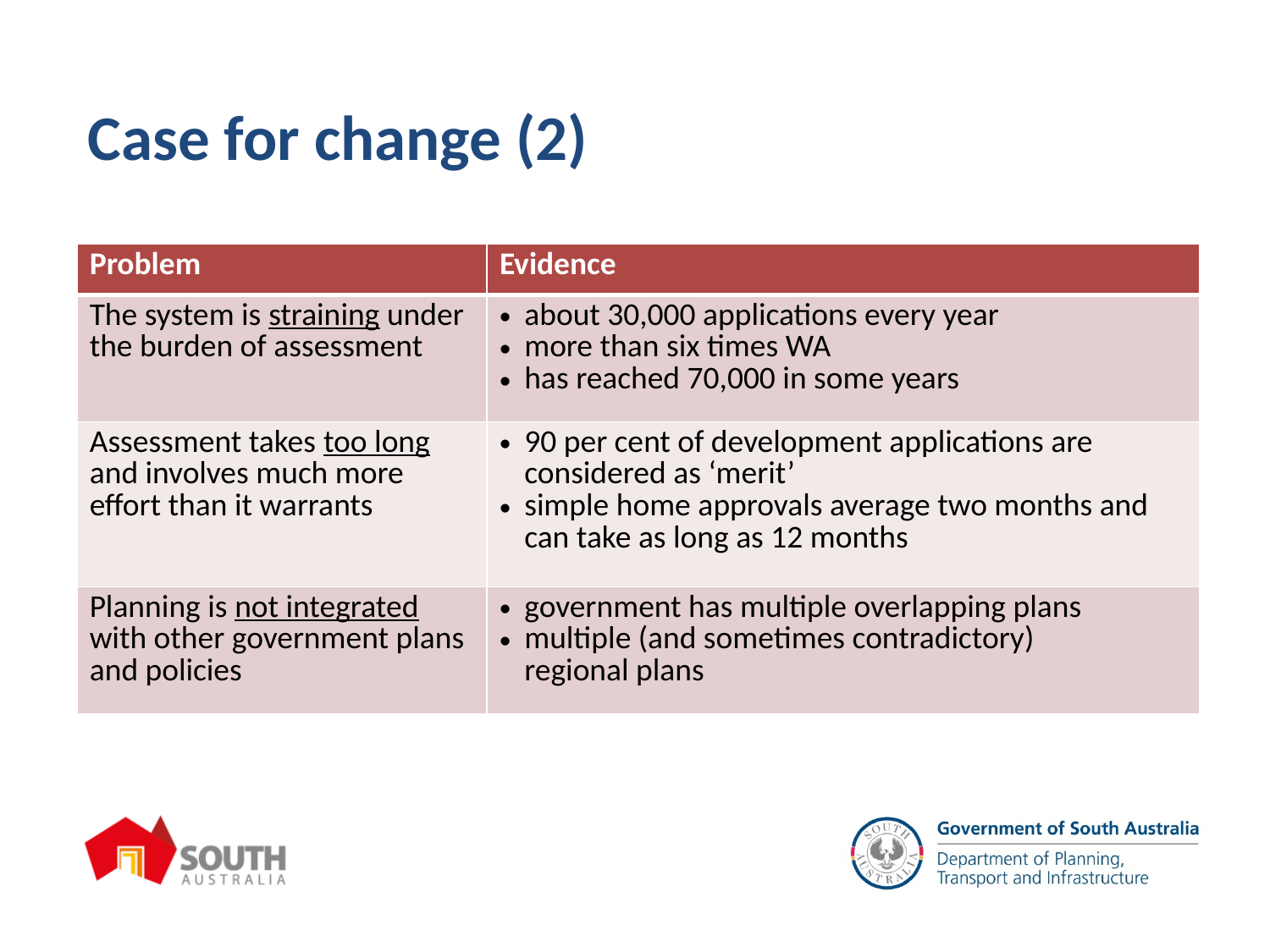

# Case for change (2)
| Problem | Evidence |
| --- | --- |
| The system is straining under the burden of assessment | about 30,000 applications every year more than six times WA has reached 70,000 in some years |
| Assessment takes too long and involves much more effort than it warrants | 90 per cent of development applications are considered as ‘merit’ simple home approvals average two months and can take as long as 12 months |
| Planning is not integrated with other government plans and policies | government has multiple overlapping plans multiple (and sometimes contradictory) regional plans |